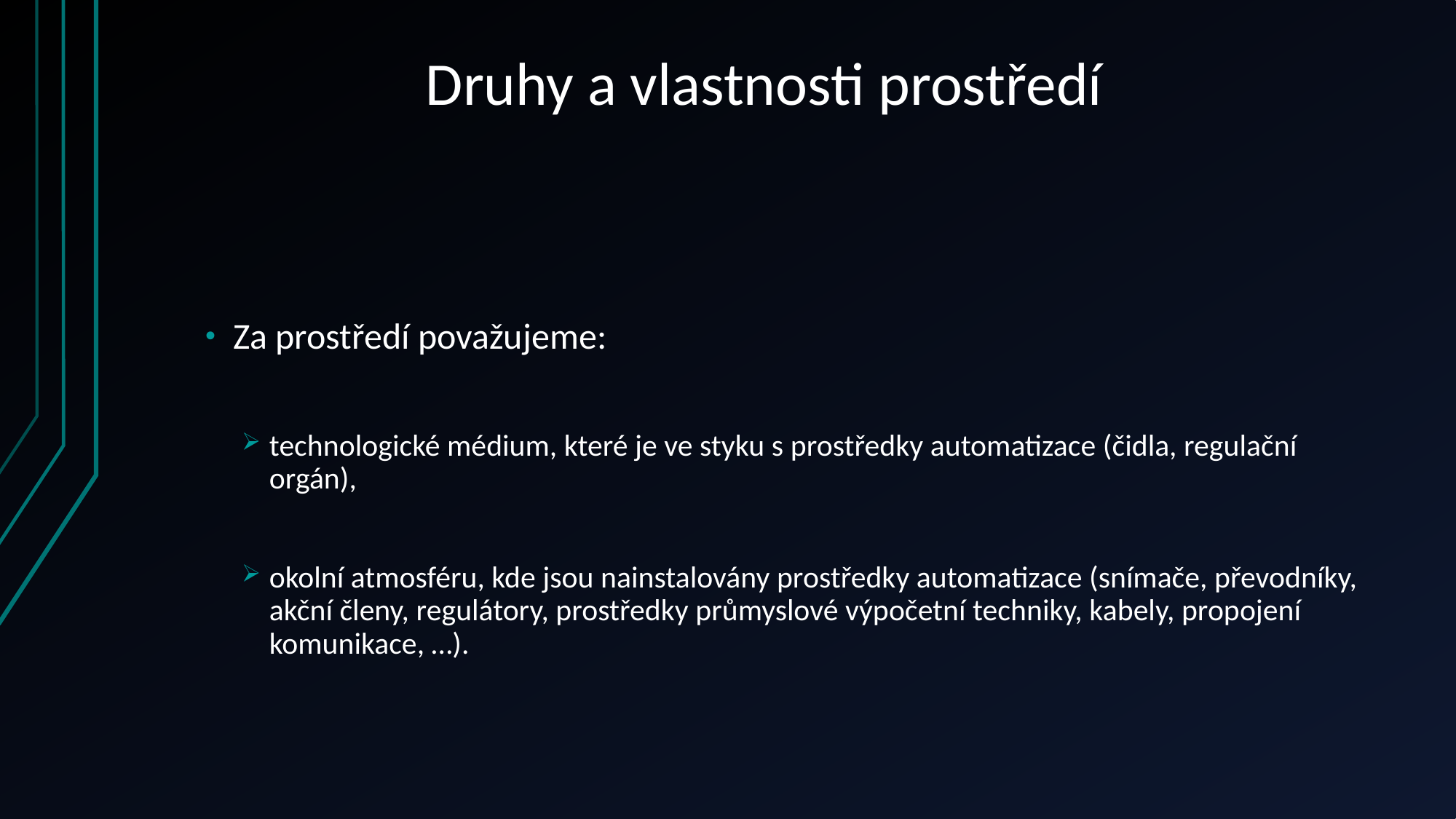

# Druhy a vlastnosti prostředí

Za prostředí považujeme:

technologické médium, které je ve styku s prostředky automatizace (čidla, regulační orgán),

okolní atmosféru, kde jsou nainstalovány prostředky automatizace (snímače, převodníky, akční členy, regulátory, prostředky průmyslové výpočetní techniky, kabely, propojení komunikace, …).